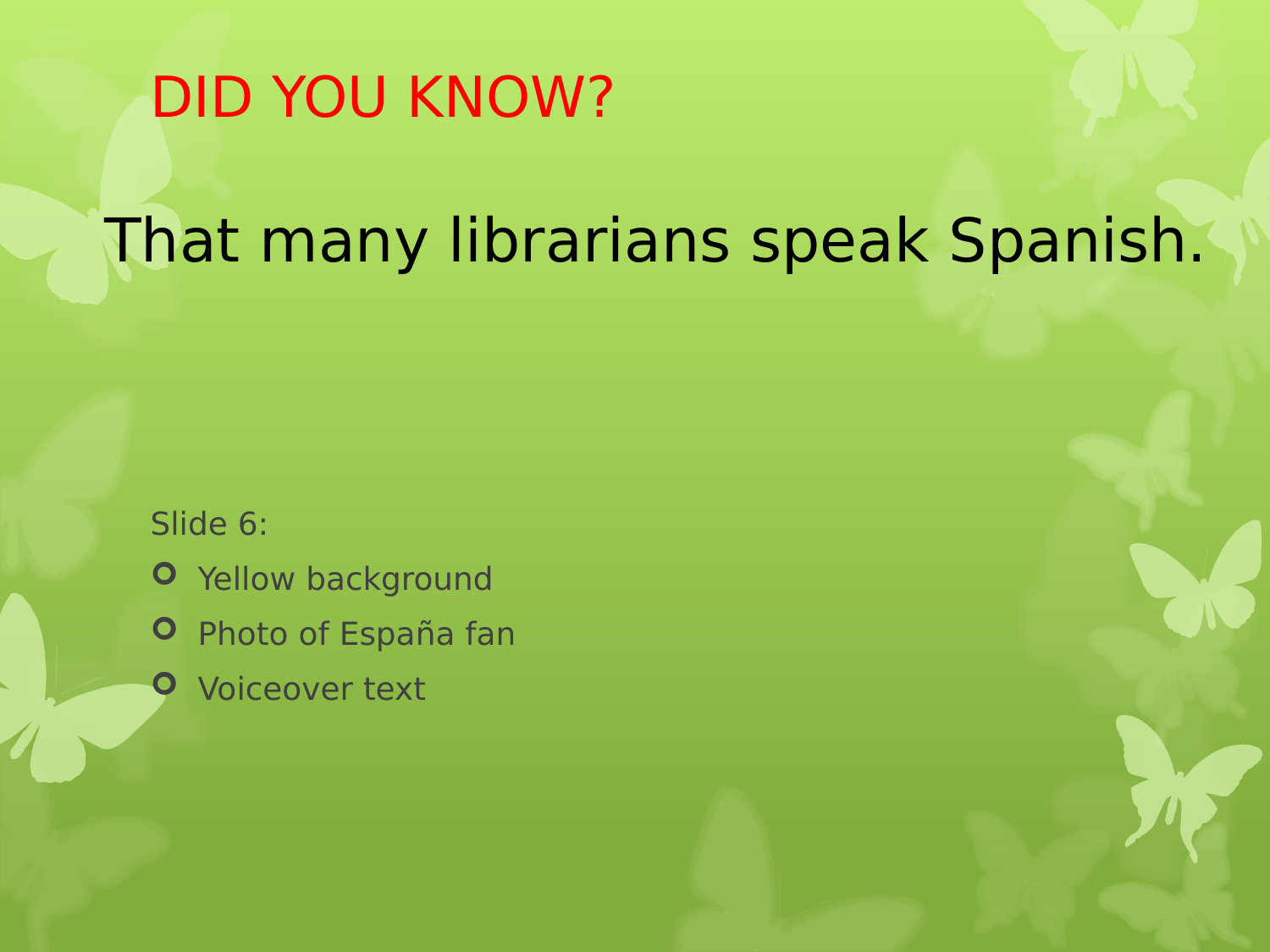

# DID YOU KNOW?
That many librarians speak Spanish.
Slide 6:
Yellow background
Photo of España fan
Voiceover text